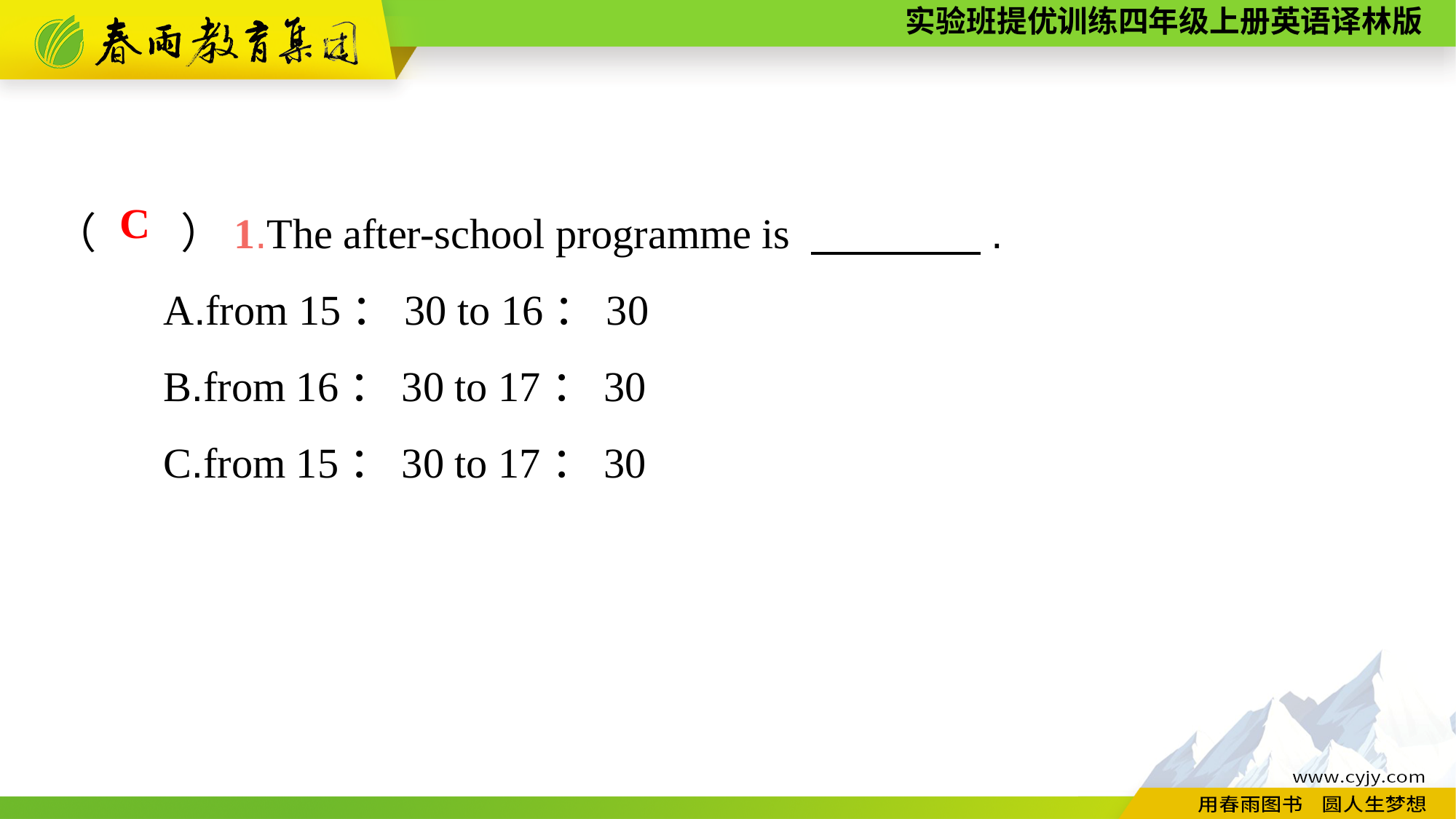

（　　）1.The after-school programme is 　　　　.
	A.from 15：30 to 16：30
	B.from 16：30 to 17：30
	C.from 15：30 to 17：30
C